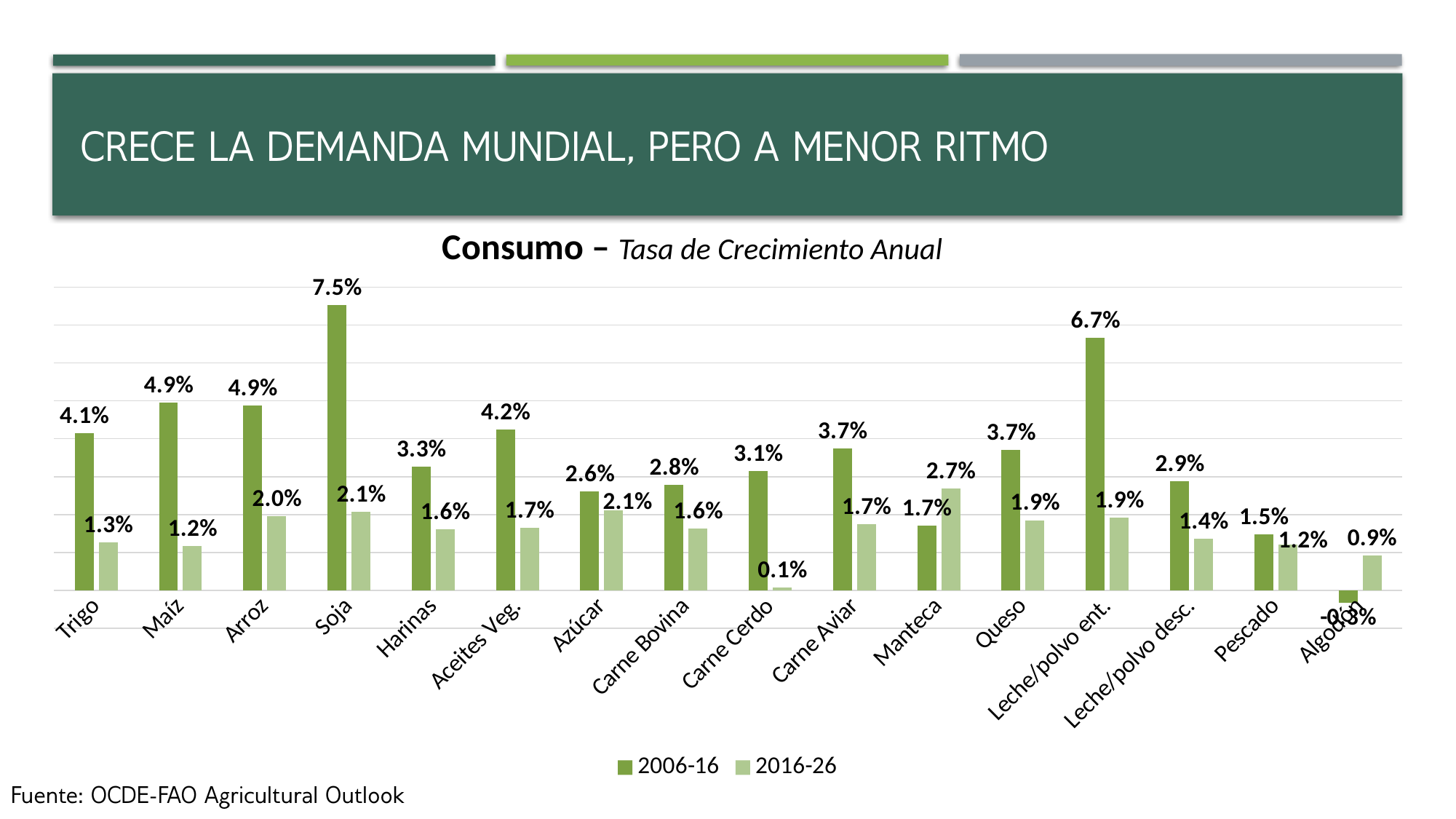

# Crece la DEMANDA MUNDIAL, pero a menor ritmo
Consumo – Tasa de Crecimiento Anual

### Chart

| Category | 2006-16 | 2016-26 |
|---|---|---|
| Trigo | 0.041391488092123785 | 0.012579460453754576 |
| Maíz | 0.04945981620253681 | 0.01176927518378812 |
| Arroz | 0.048819060076424 | 0.019568883678107607 |
| Soja | 0.075231785845566 | 0.020726071227011422 |
| Harinas | 0.03261335441806357 | 0.016065398843164713 |
| Aceites Veg. | 0.042346771458856125 | 0.016524116686981838 |
| Azúcar | 0.026106304356677823 | 0.021171645406918183 |
| Carne Bovina | 0.027789354886385453 | 0.016341348883644358 |
| Carne Cerdo | 0.03139852729743198 | 0.0006742691441028459 |
| Carne Aviar | 0.03737039614740767 | 0.01749566582333628 |
| Manteca | 0.017040648142728987 | 0.02686419434556009 |
| Queso | 0.037033675820060896 | 0.018504757952286344 |
| Leche/polvo ent. | 0.06659685500460855 | 0.01912302938651922 |
| Leche/polvo desc. | 0.02878076969019361 | 0.013538988137616226 |
| Pescado | 0.014802323995434019 | 0.01209737525248844 |
| Algodón | -0.003210032074255298 | 0.009111911250849092 |
Fuente: OCDE-FAO Agricultural Outlook